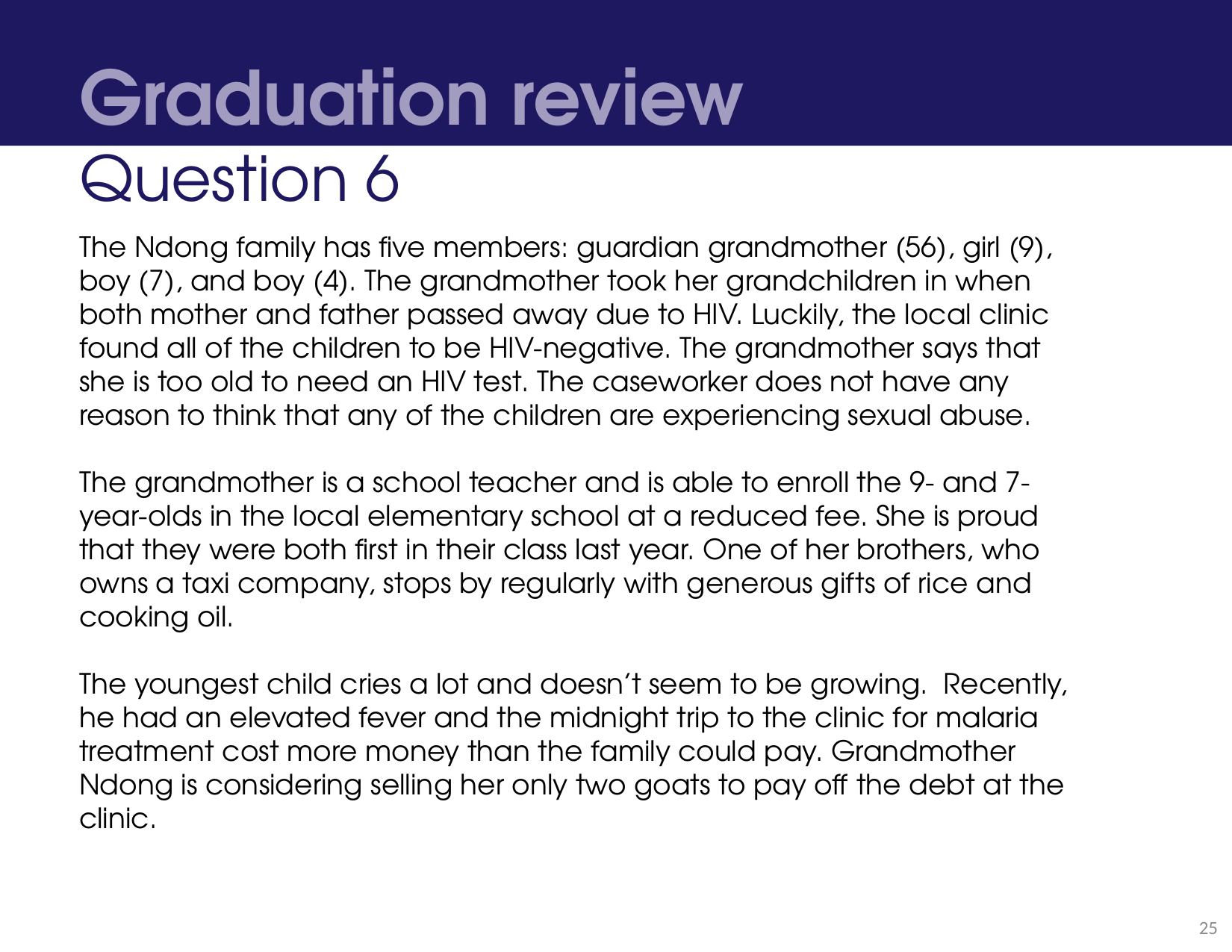

# Graduation review
Question 6
The Ndong family has five members: guardian grandmother (56), girl (9), boy (7), and boy (4). The grandmother took her grandchildren in when both mother and father passed away due to HIV. Luckily, the local clinic found all of the children to be HIV-negative. The grandmother says that she is too old to need an HIV test. The caseworker does not have any reason to think that any of the children are experiencing sexual abuse.

The grandmother is a school teacher and is able to enroll the 9- and 7-year-olds in the local elementary school at a reduced fee. She is proud that they were both first in their class last year. One of her brothers, who owns a taxi company, stops by regularly with generous gifts of rice and cooking oil.

The youngest child cries a lot and doesn’t seem to be growing.  Recently, he had an elevated fever and the midnight trip to the clinic for malaria treatment cost more money than the family could pay. Grandmother Ndong is considering selling her only two goats to pay off the debt at the clinic.
25